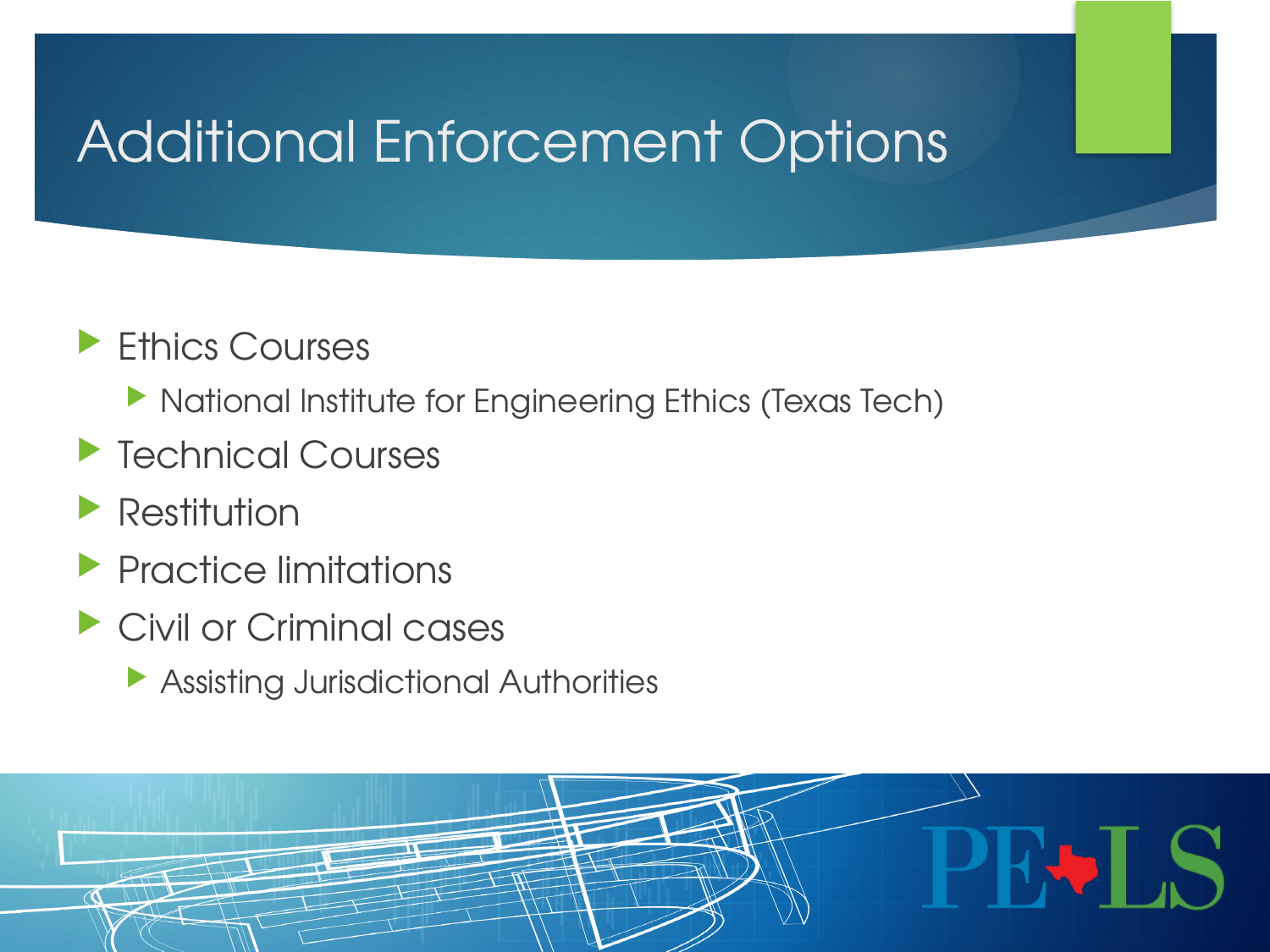

# Additional Enforcement Options
Ethics Courses
National Institute for Engineering Ethics (Texas Tech)
Technical Courses
Restitution
Practice limitations
Civil or Criminal cases
Assisting Jurisdictional Authorities